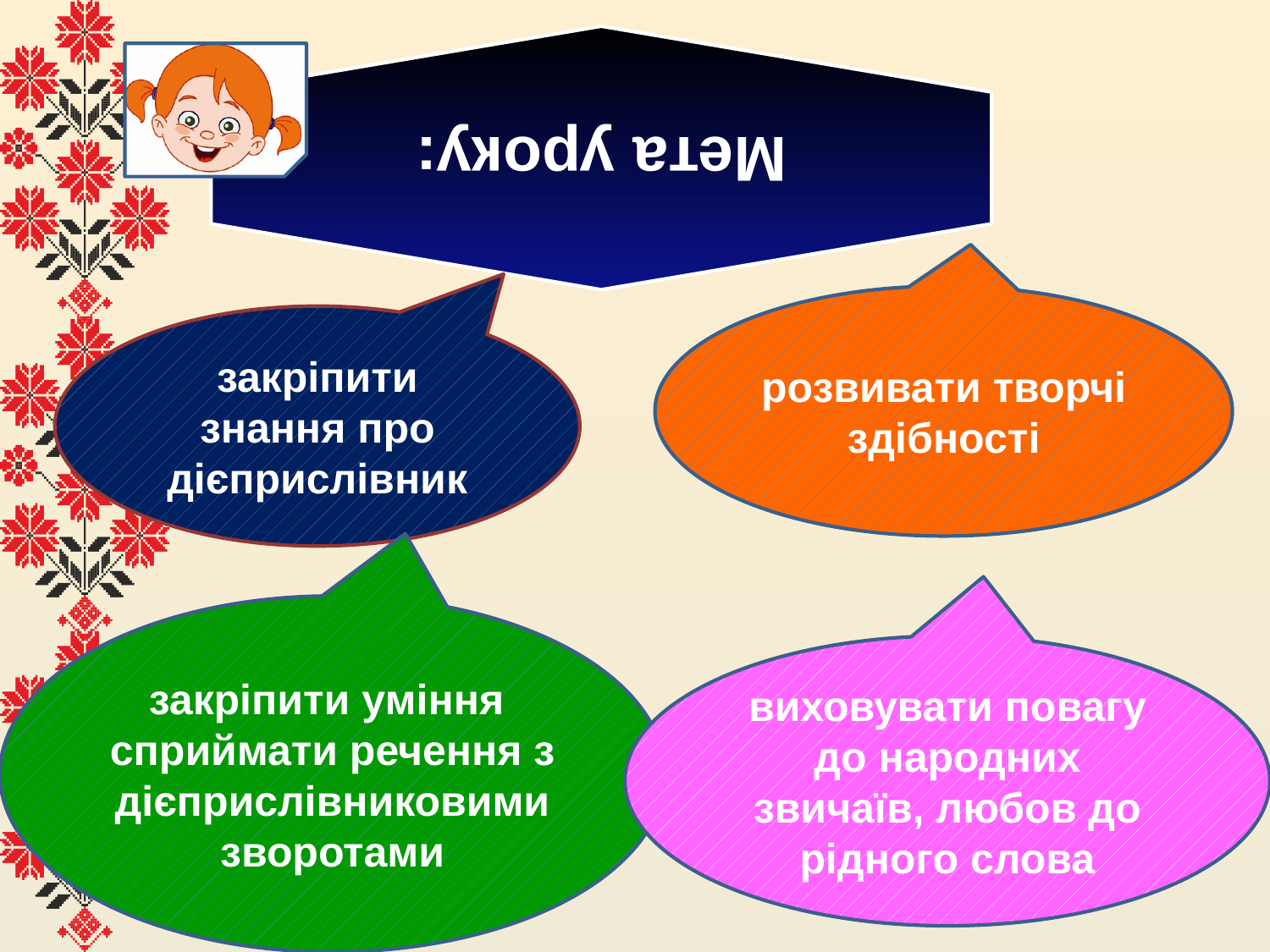

Мета уроку:

розвивати творчі здібності
закріпити знання про дієприслівник
закріпити уміння  сприймати речення з дієприслівниковими зворотами
виховувати повагу до народних звичаїв, любов до рідного слова